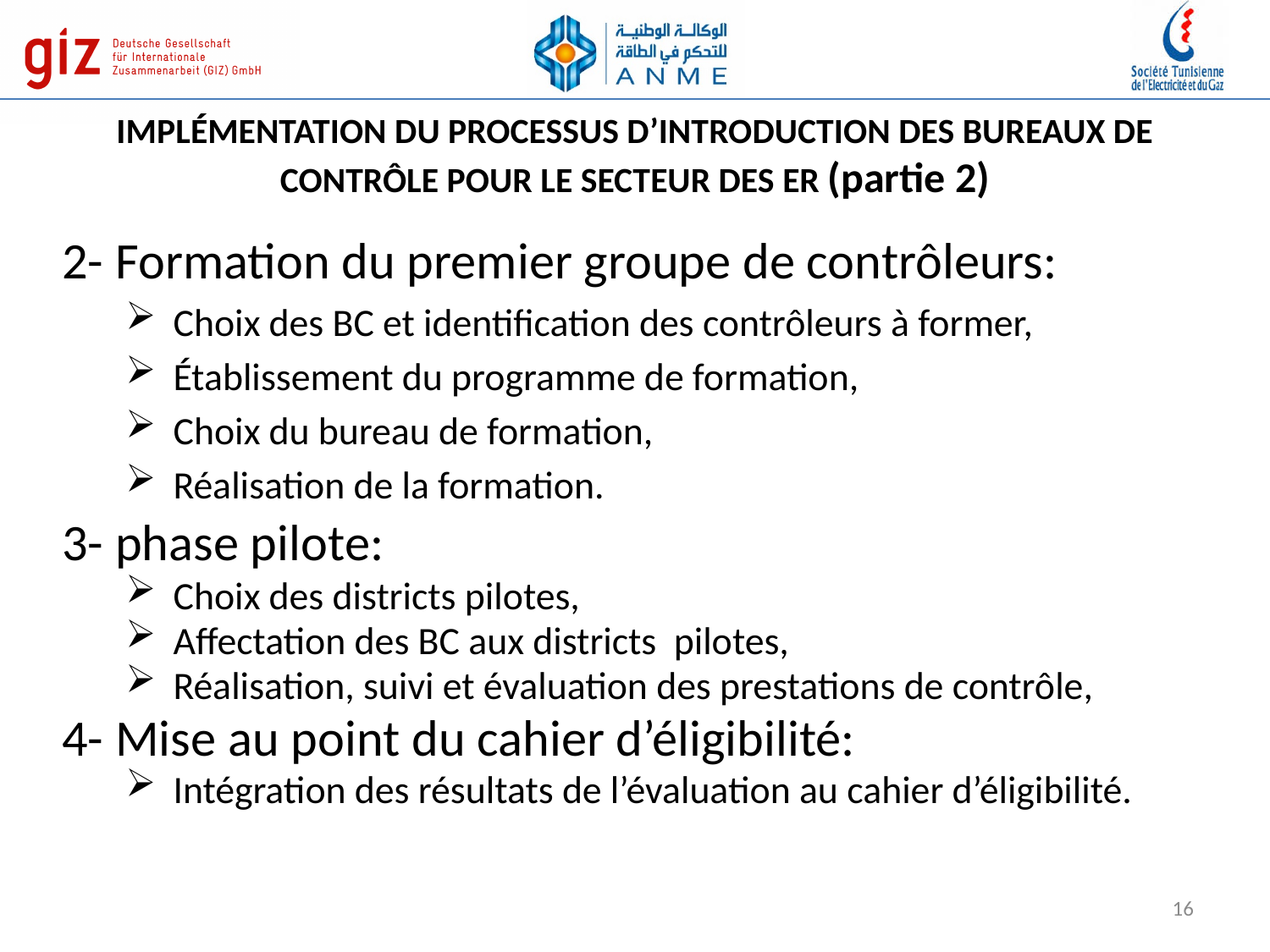

IMPLÉMENTATION DU PROCESSUS D’INTRODUCTION DES BUREAUX DE CONTRÔLE POUR LE SECTEUR DES ER (partie 2)

2- Formation du premier groupe de contrôleurs:
Choix des BC et identification des contrôleurs à former,
Établissement du programme de formation,
Choix du bureau de formation,
Réalisation de la formation.
3- phase pilote:
Choix des districts pilotes,
Affectation des BC aux districts  pilotes,
Réalisation, suivi et évaluation des prestations de contrôle,
4- Mise au point du cahier d’éligibilité:
Intégration des résultats de l’évaluation au cahier d’éligibilité.

16